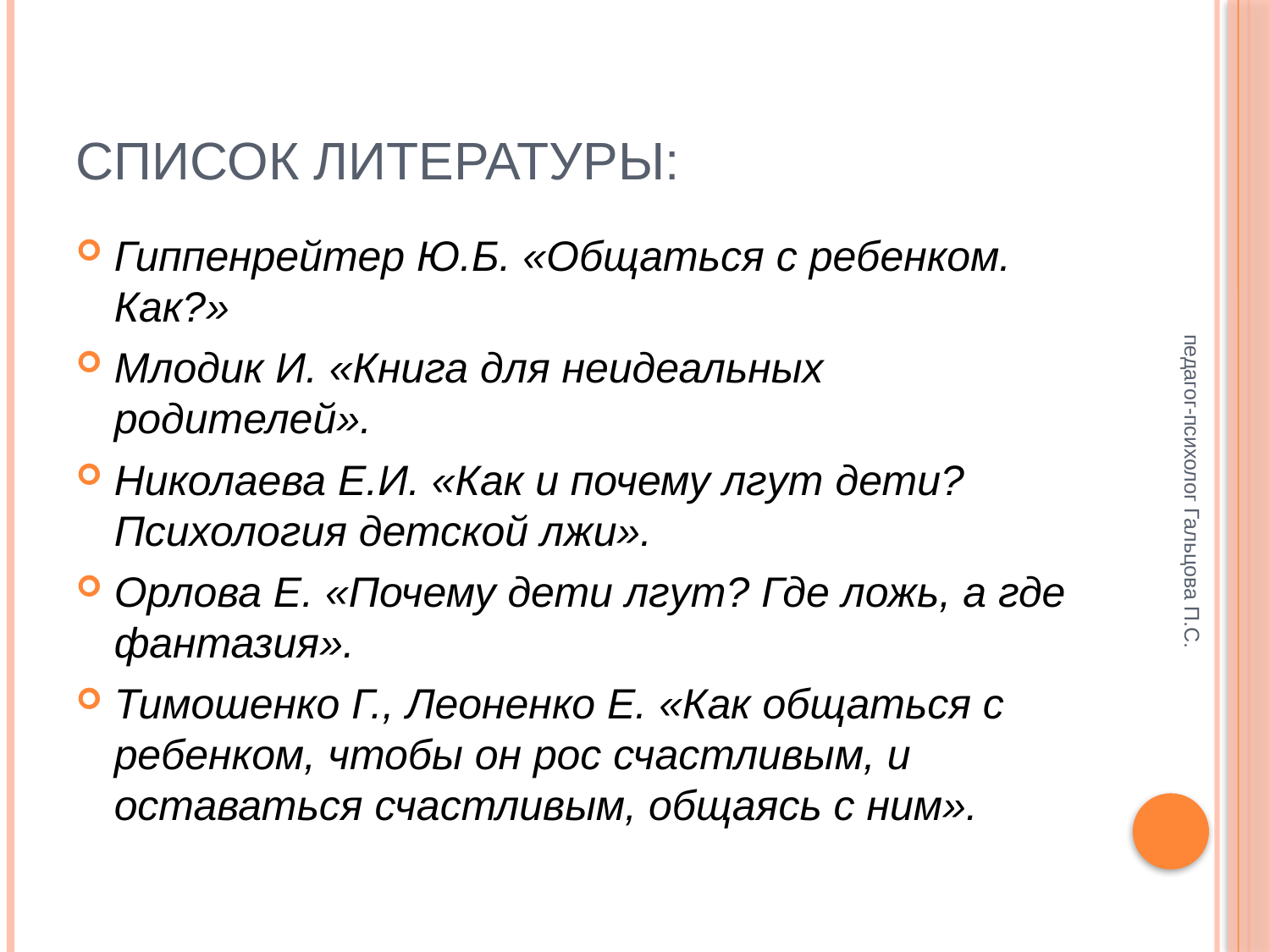

# Список литературы:
Гиппенрейтер Ю.Б. «Общаться с ребенком. Как?»
Млодик И. «Книга для неидеальных родителей».
Николаева Е.И. «Как и почему лгут дети? Психология детской лжи».
Орлова Е. «Почему дети лгут? Где ложь, а где фантазия».
Тимошенко Г., Леоненко Е. «Как общаться с ребенком, чтобы он рос счастливым, и оставаться счастливым, общаясь с ним».
педагог-психолог Гальцова П.С.